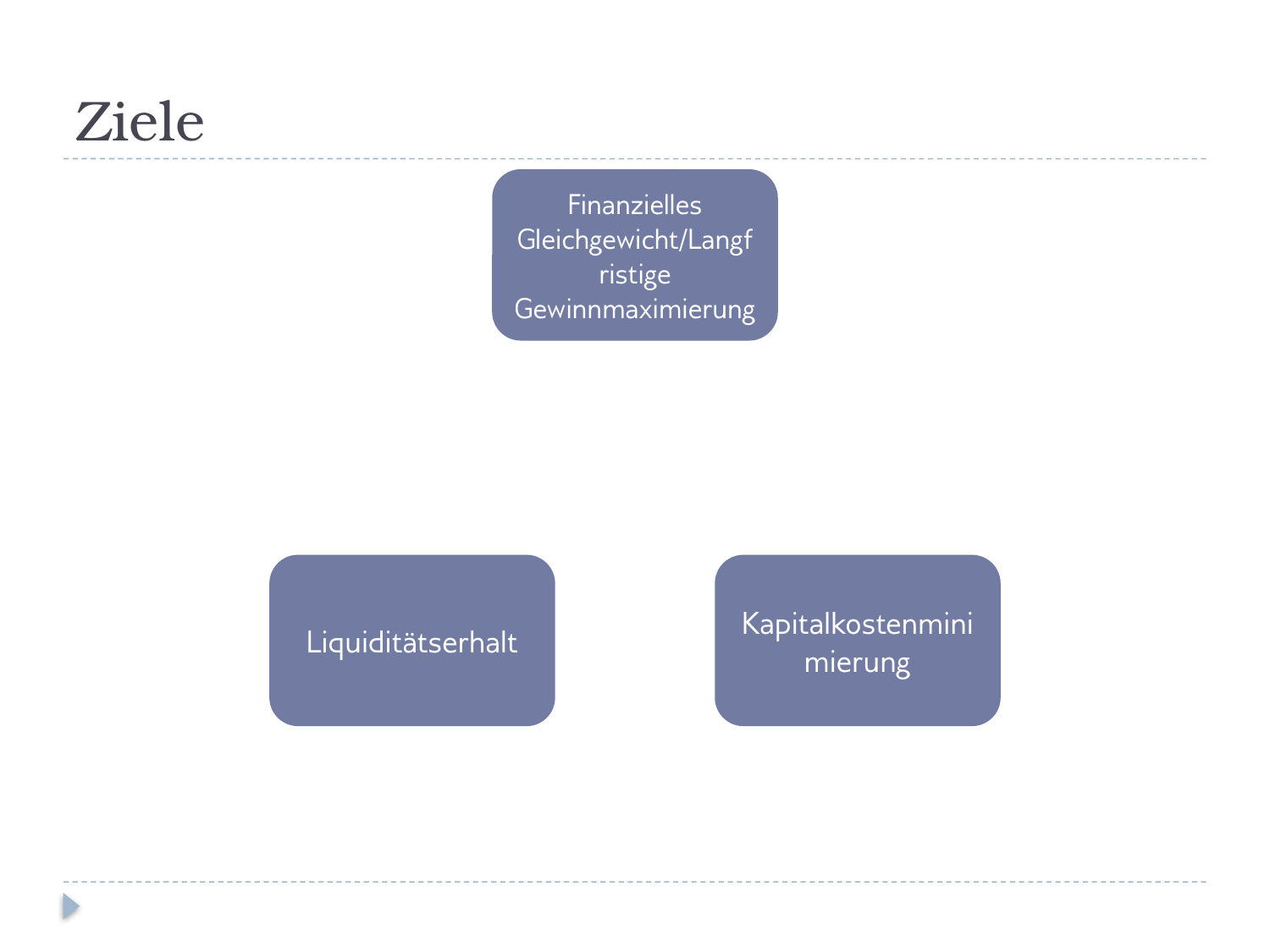

# Ziele
Finanzielles Gleichgewicht/Langfristige Gewinnmaximierung
Kapitalkostenminimierung
Liquiditätserhalt